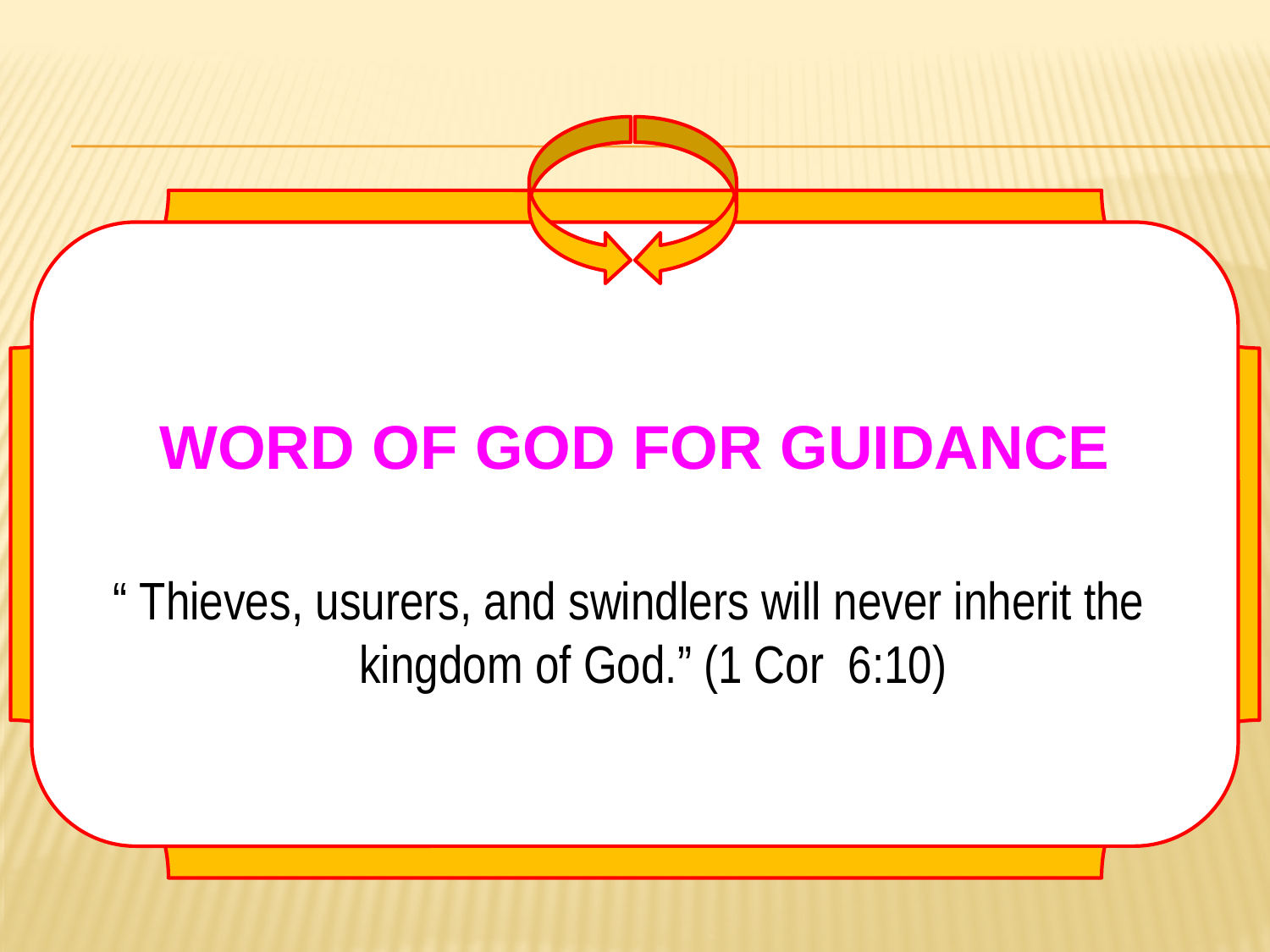

# WORD OF GOD FOR GUIDANCE
“ Thieves, usurers, and swindlers will never inherit the kingdom of God.” (1 Cor  6:10)